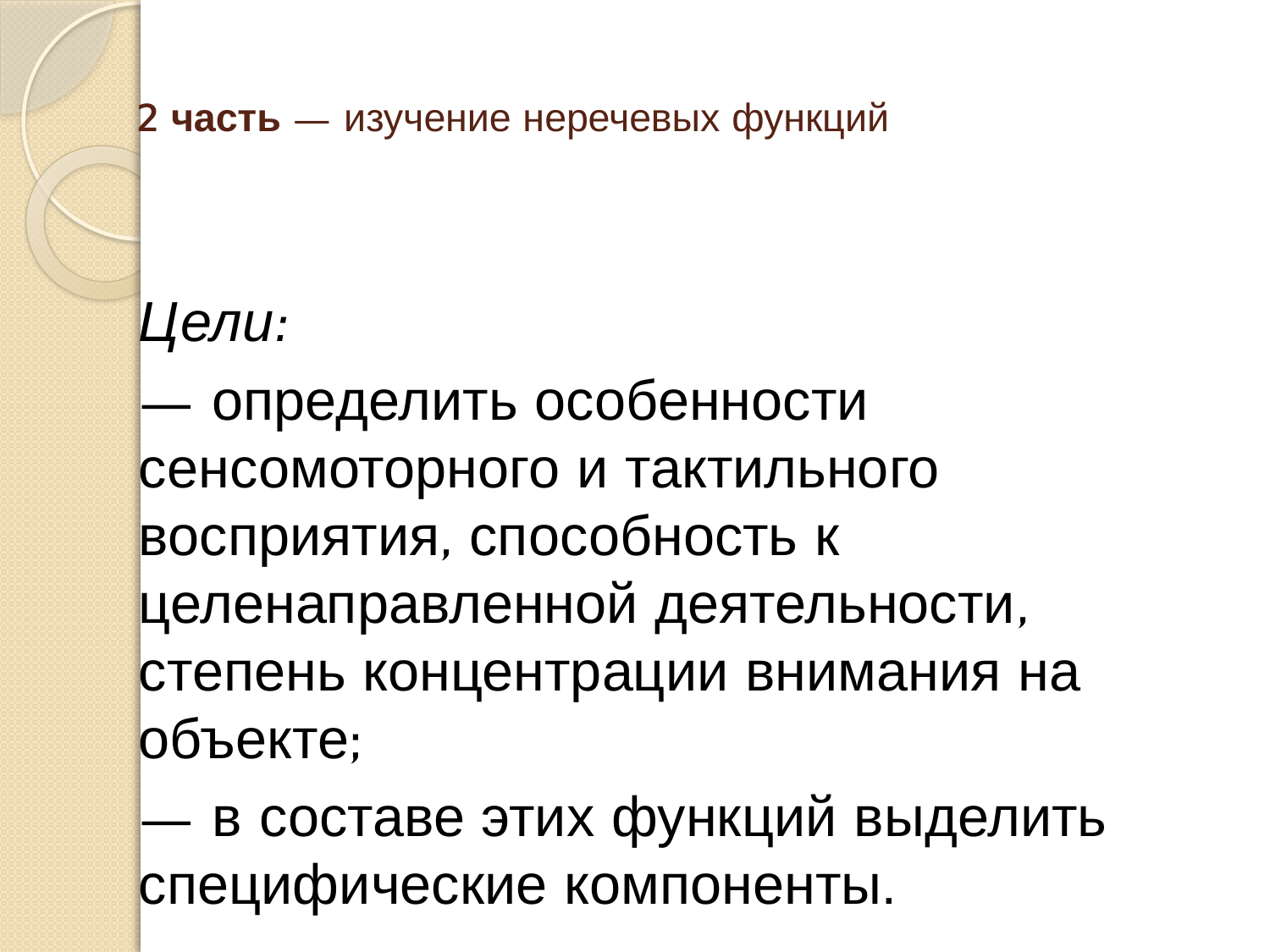

# 2 часть — изучение неречевых функций

Цели:
— определить особенности сенсомоторного и тактильного восприятия, способность к целенаправленной деятельности, степень концентрации внимания на объекте;
— в составе этих функций выделить специфические компоненты.